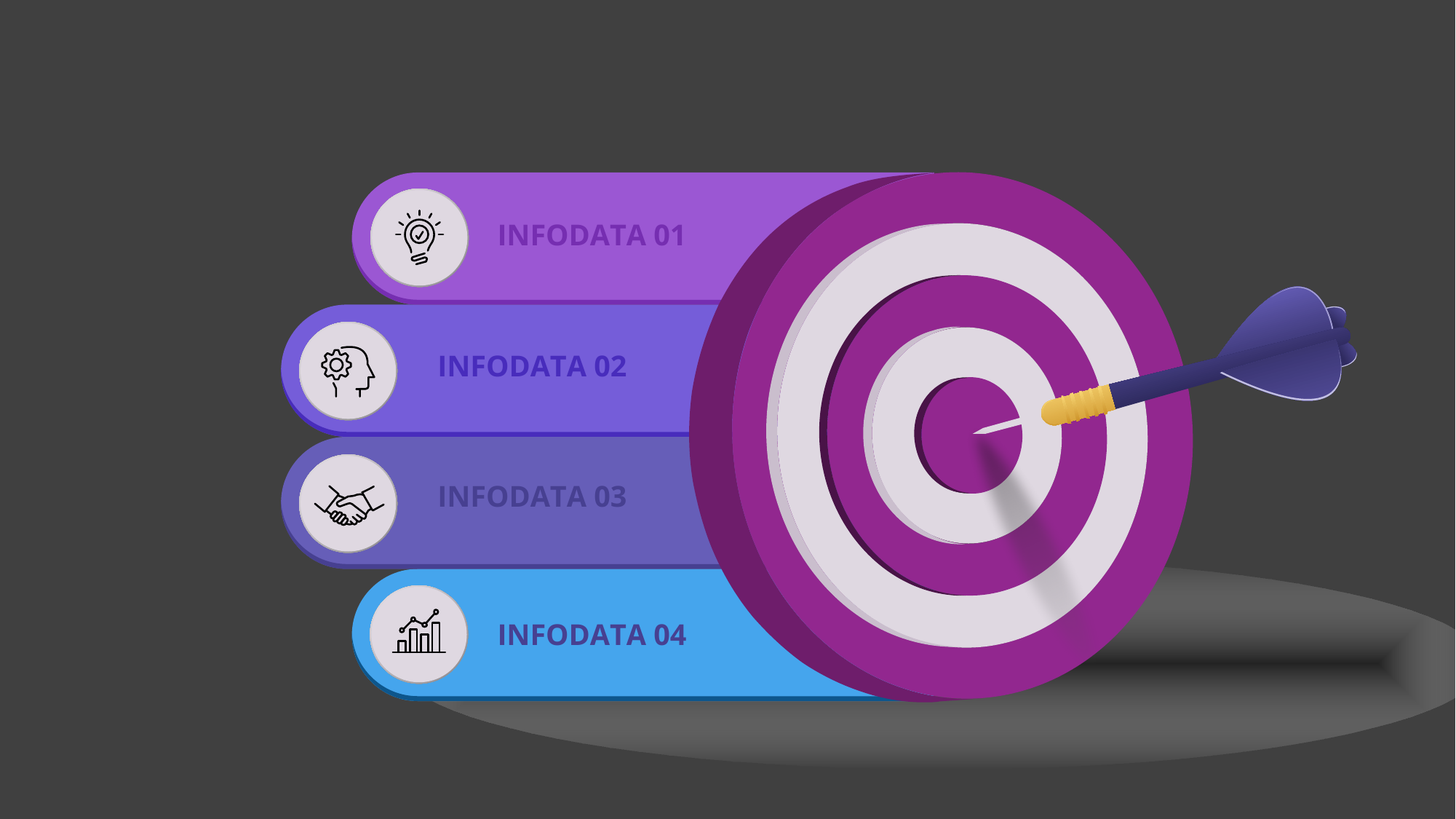

INFODATA 01

INFODATA 02

INFODATA 03

INFODATA 04